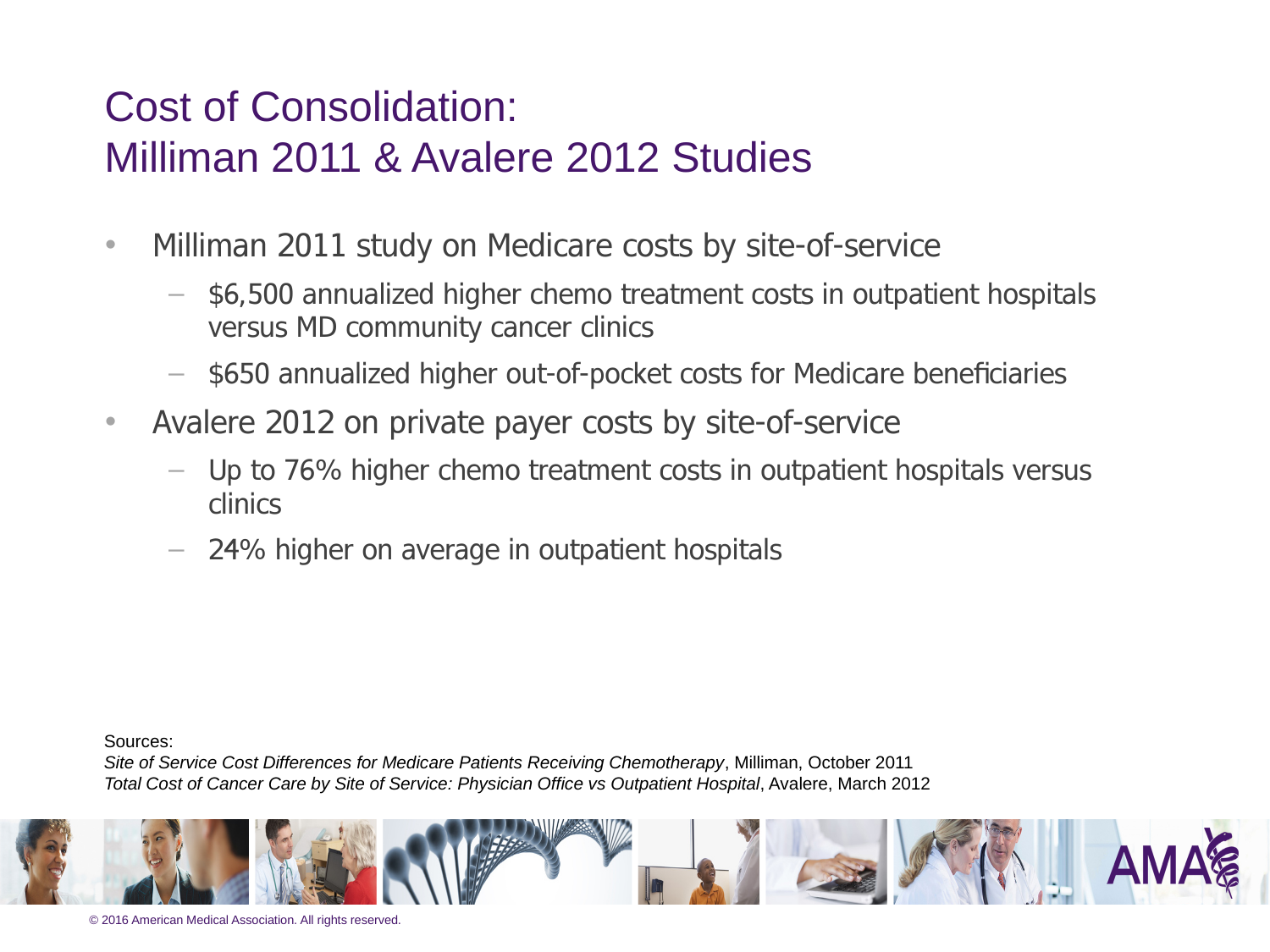

# Cost of Consolidation: Milliman 2011 & Avalere 2012 Studies
Milliman 2011 study on Medicare costs by site-of-service
$6,500 annualized higher chemo treatment costs in outpatient hospitals versus MD community cancer clinics
$650 annualized higher out-of-pocket costs for Medicare beneficiaries
Avalere 2012 on private payer costs by site-of-service
Up to 76% higher chemo treatment costs in outpatient hospitals versus clinics
24% higher on average in outpatient hospitals
Sources:
Site of Service Cost Differences for Medicare Patients Receiving Chemotherapy, Milliman, October 2011
Total Cost of Cancer Care by Site of Service: Physician Office vs Outpatient Hospital, Avalere, March 2012